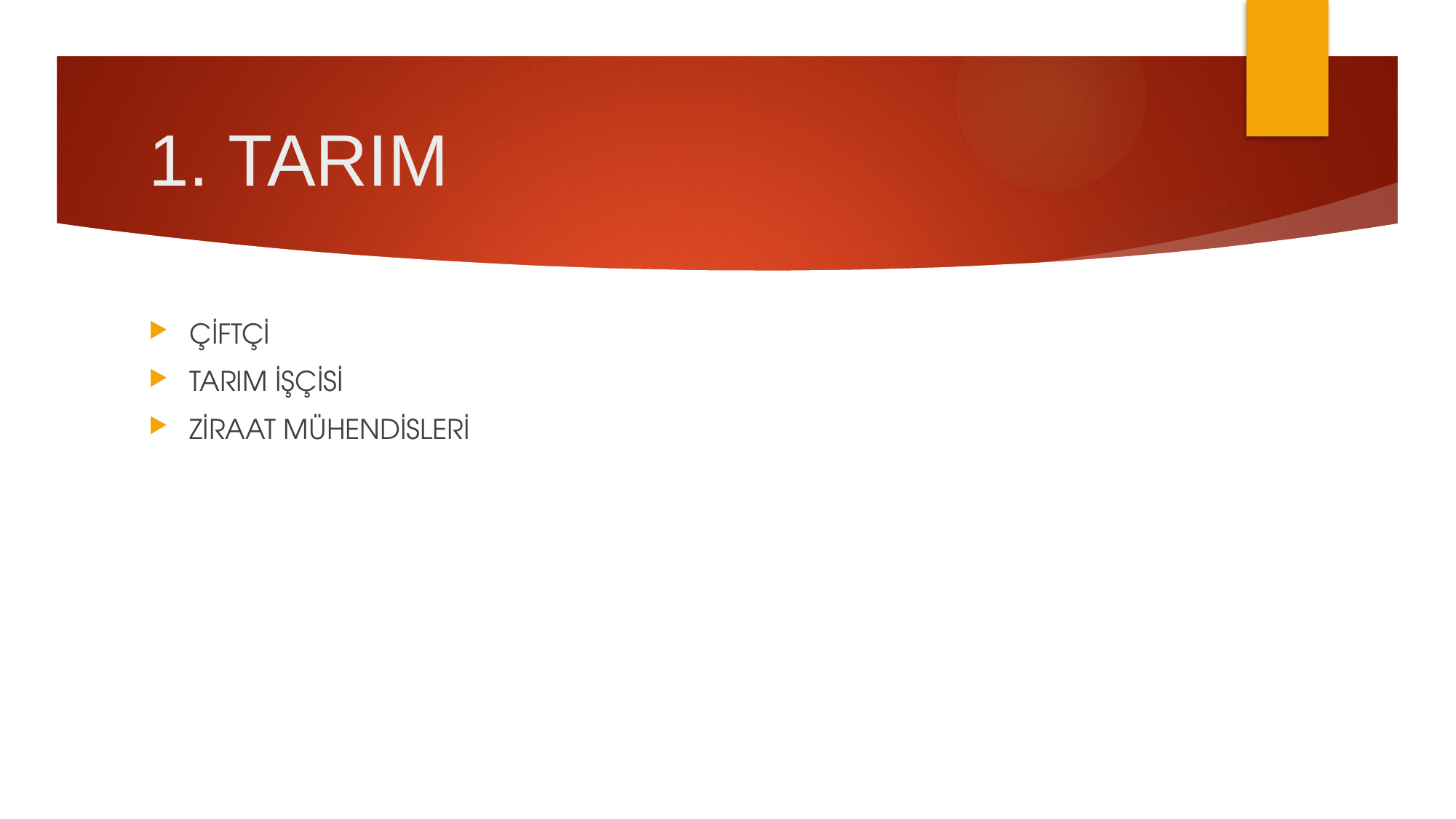

# 1. TARIM
ÇİFTÇİ
TARIM İŞÇİSİ
ZİRAAT MÜHENDİSLERİ